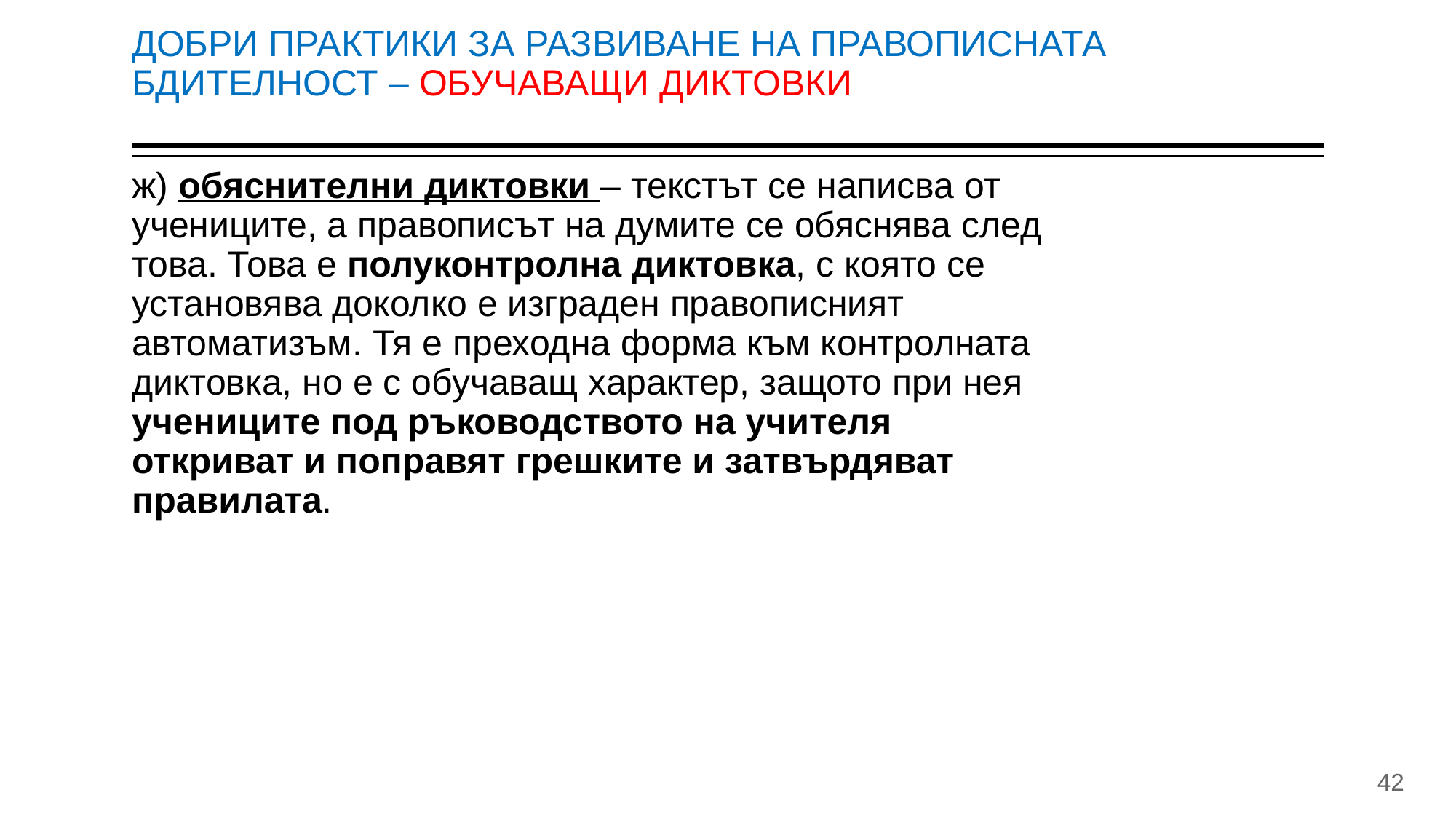

# ДОБРИ ПРАКТИКИ ЗА РАЗВИВАНЕ НА ПРАВОПИСНАТА БДИТЕЛНОСТ – ОБУЧАВАЩИ ДИКТОВКИ
ж) обяснителни диктовки – текстът се написва от учениците, а правописът на думите се обяснява след това. Това е полуконтролна диктовка, с която се установява доколко е изграден правописният автоматизъм. Тя е преходна форма към контролната диктовка, но е с обучаващ характер, защото при нея учениците под ръководството на учителя откриват и поправят грешките и затвърдяват правилата.

42